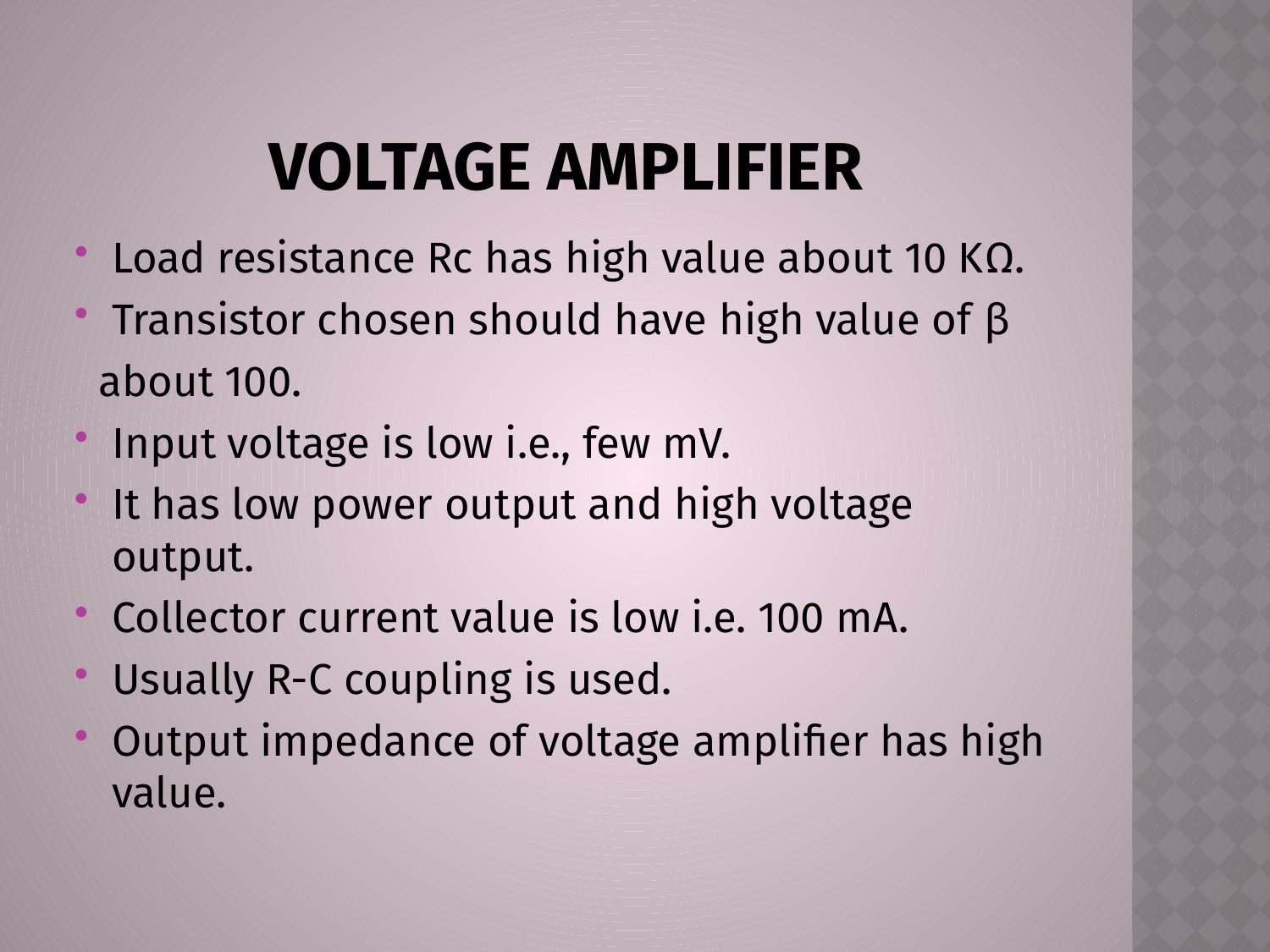

# Voltage amplifier
Load resistance Rc has high value about 10 KΩ.
Transistor chosen should have high value of β
  about 100.
Input voltage is low i.e., few mV.
It has low power output and high voltage output.
Collector current value is low i.e. 100 mA.
Usually R-C coupling is used.
Output impedance of voltage amplifier has high value.